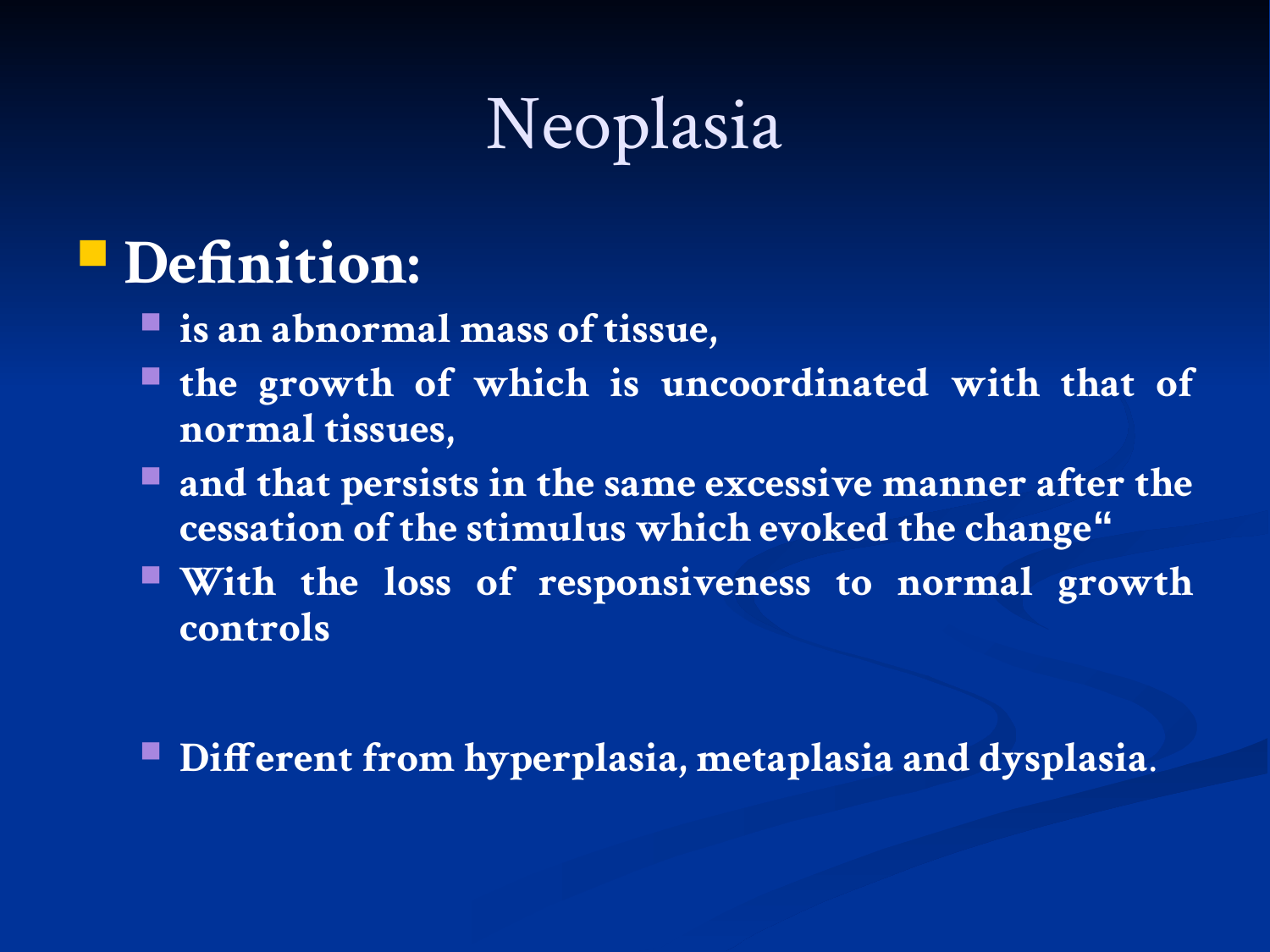

# Neoplasia
Definition:
is an abnormal mass of tissue,
the growth of which is uncoordinated with that of normal tissues,
and that persists in the same excessive manner after the cessation of the stimulus which evoked the change“
With the loss of responsiveness to normal growth controls

Different from hyperplasia, metaplasia and dysplasia.